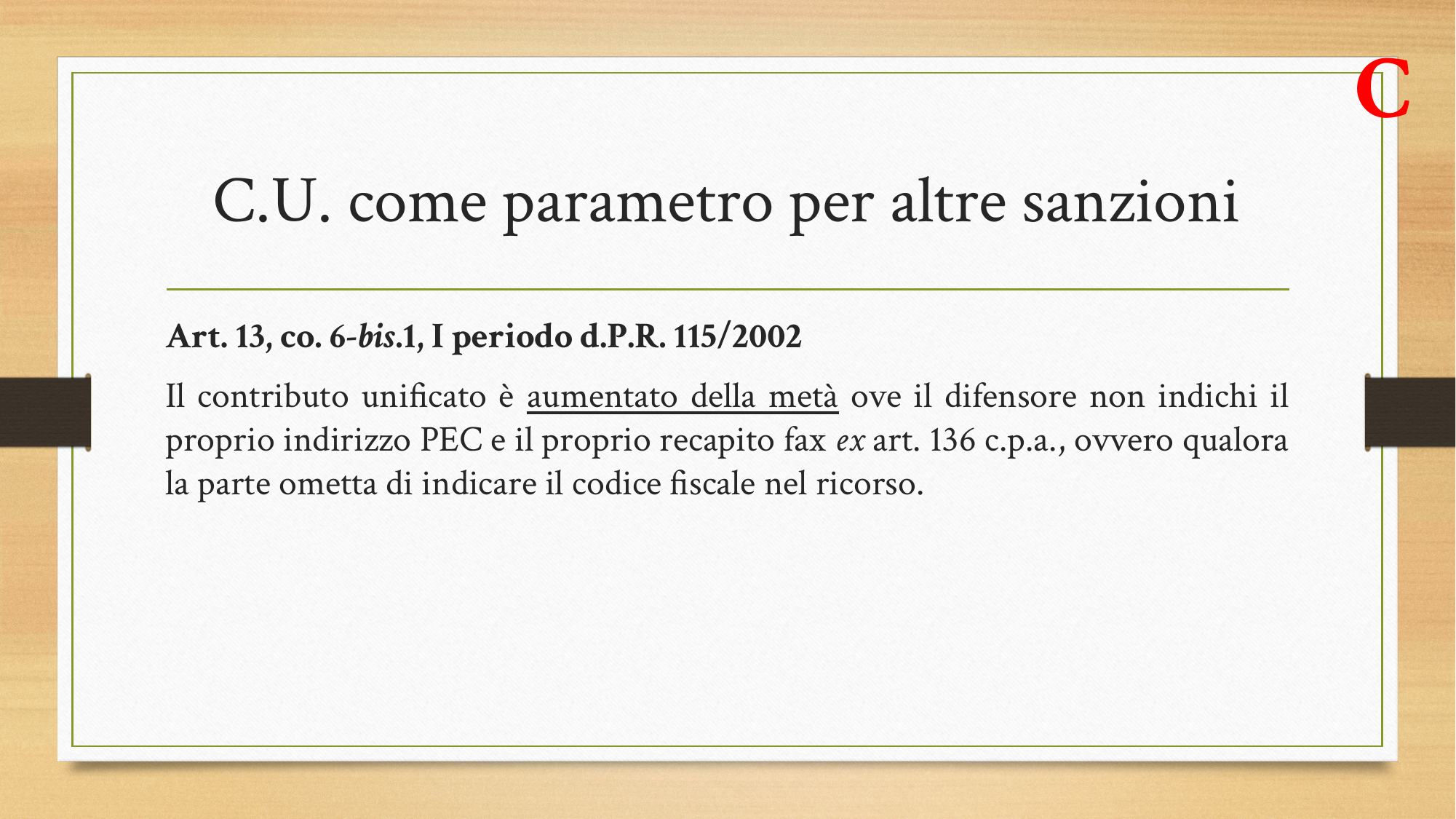

C
# C.U. come parametro per altre sanzioni
Art. 13, co. 6-bis.1, I periodo d.P.R. 115/2002
Il contributo unificato è aumentato della metà ove il difensore non indichi il proprio indirizzo PEC e il proprio recapito fax ex art. 136 c.p.a., ovvero qualora la parte ometta di indicare il codice fiscale nel ricorso.